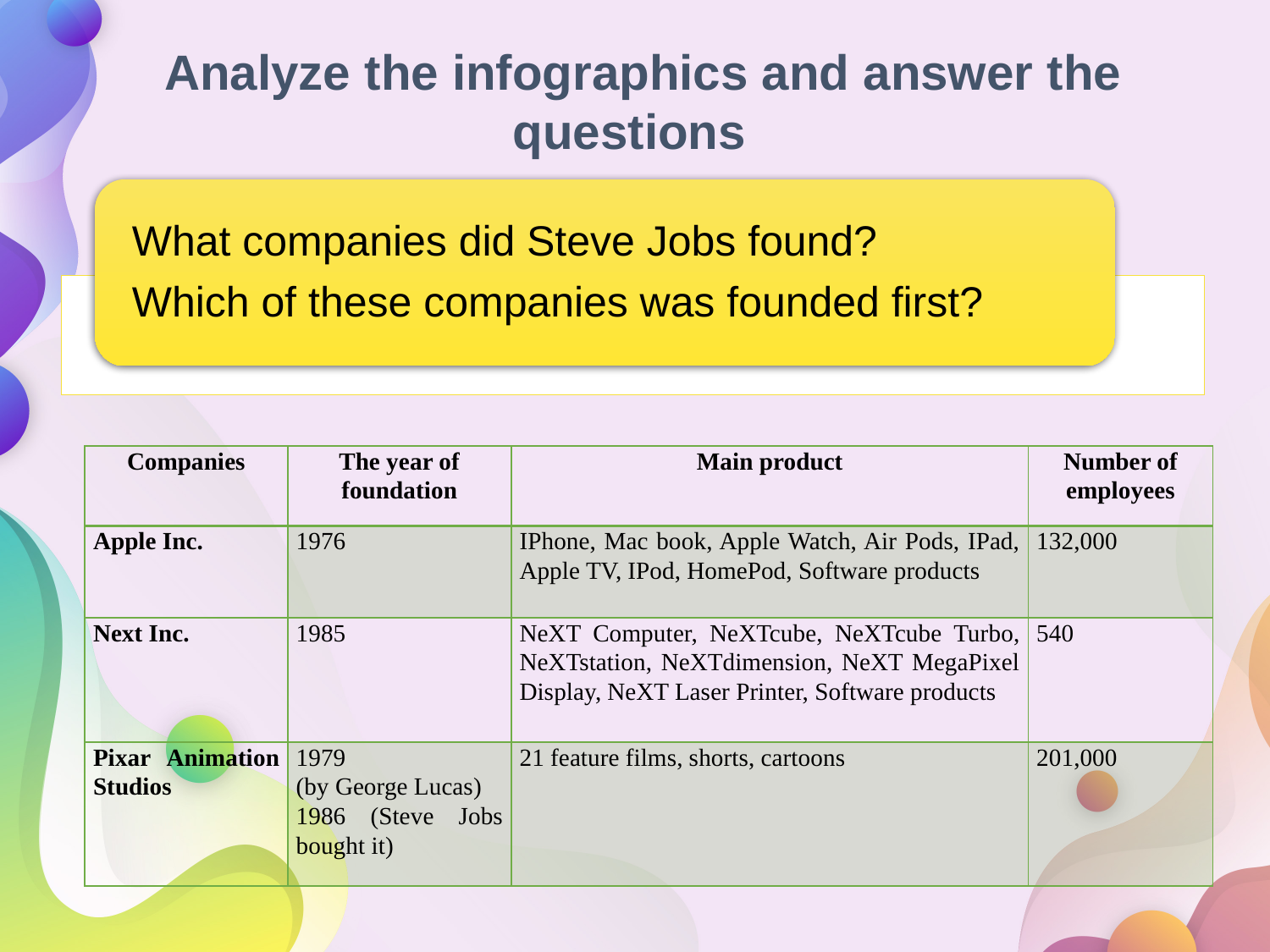

Analyze the infographics and answer the questions
What companies did Steve Jobs found?
Which of these companies was founded first?

| Companies | The year of foundation | Main product | Number of employees |
| --- | --- | --- | --- |
| Apple Inc. | 1976 | IPhone, Mac book, Apple Watch, Air Pods, IPad, Apple TV, IPod, HomePod, Software products | 132,000 |
| Next Inc. | 1985 | NeXT Computer, NeXTcube, NeXTcube Turbo, NeXTstation, NeXTdimension, NeXT MegaPixel Display, NeXT Laser Printer, Software products | 540 |
| Pixar Animation Studios | 1979 (by George Lucas) 1986 (Steve Jobs bought it) | 21 feature films, shorts, cartoons | 201,000 |